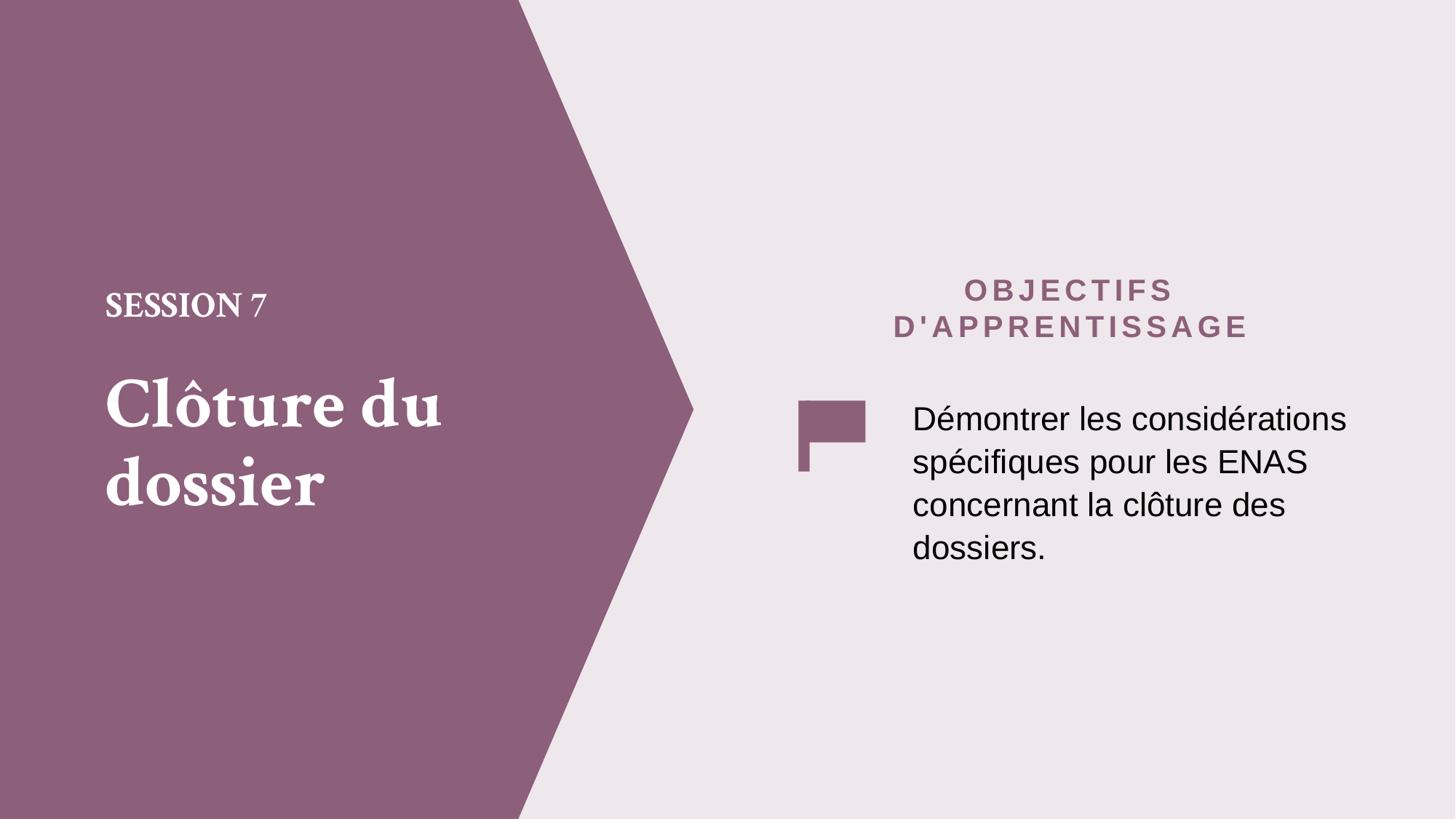

OBJECTIFS D'APPRENTISSAGE
# SESSION 7 Clôture du dossier
Démontrer les considérations spécifiques pour les ENAS concernant la clôture des dossiers.